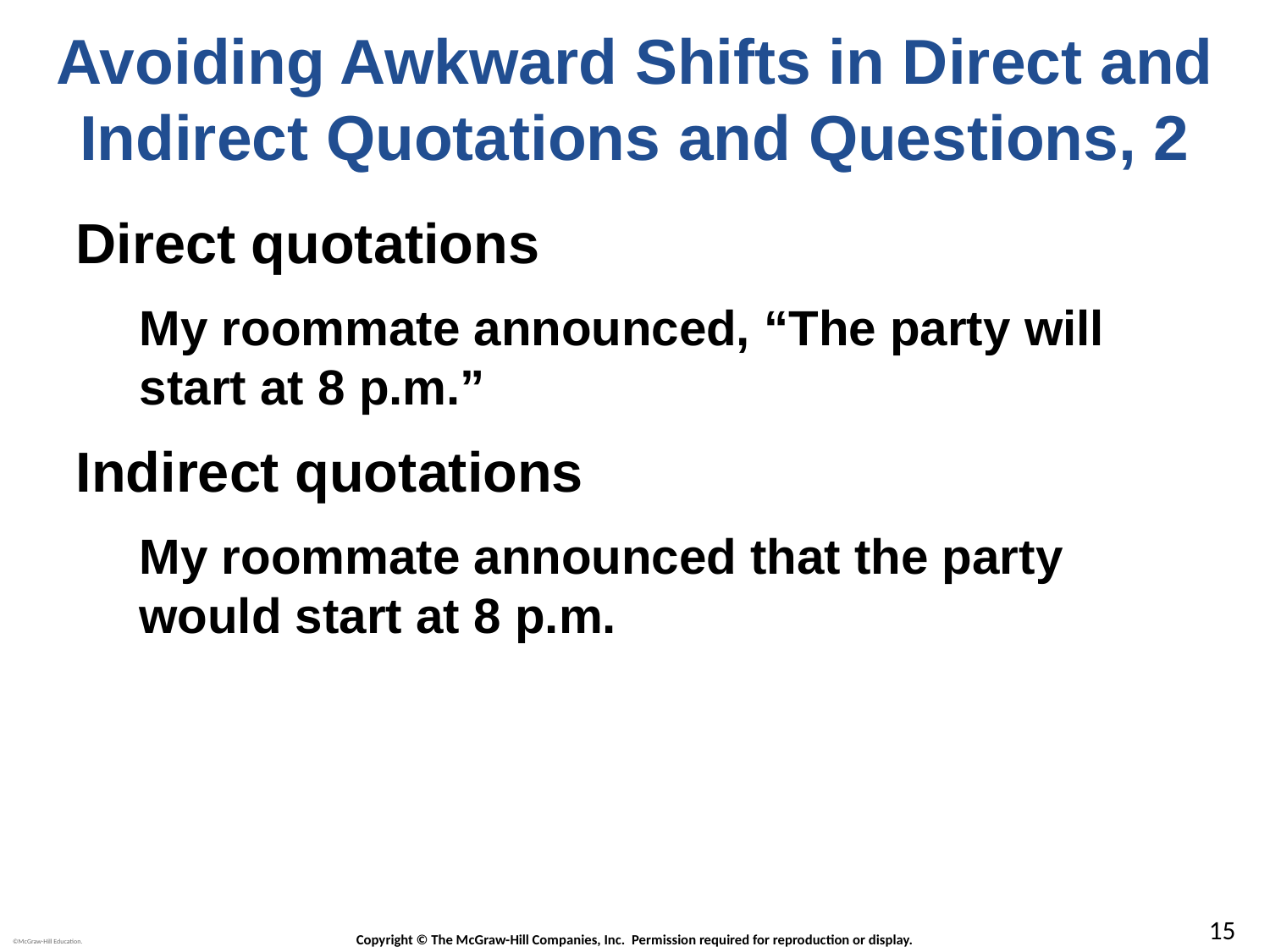

# Avoiding Awkward Shifts in Direct and Indirect Quotations and Questions, 2
Direct quotations
My roommate announced, “The party will start at 8 p.m.”
Indirect quotations
My roommate announced that the party would start at 8 p.m.